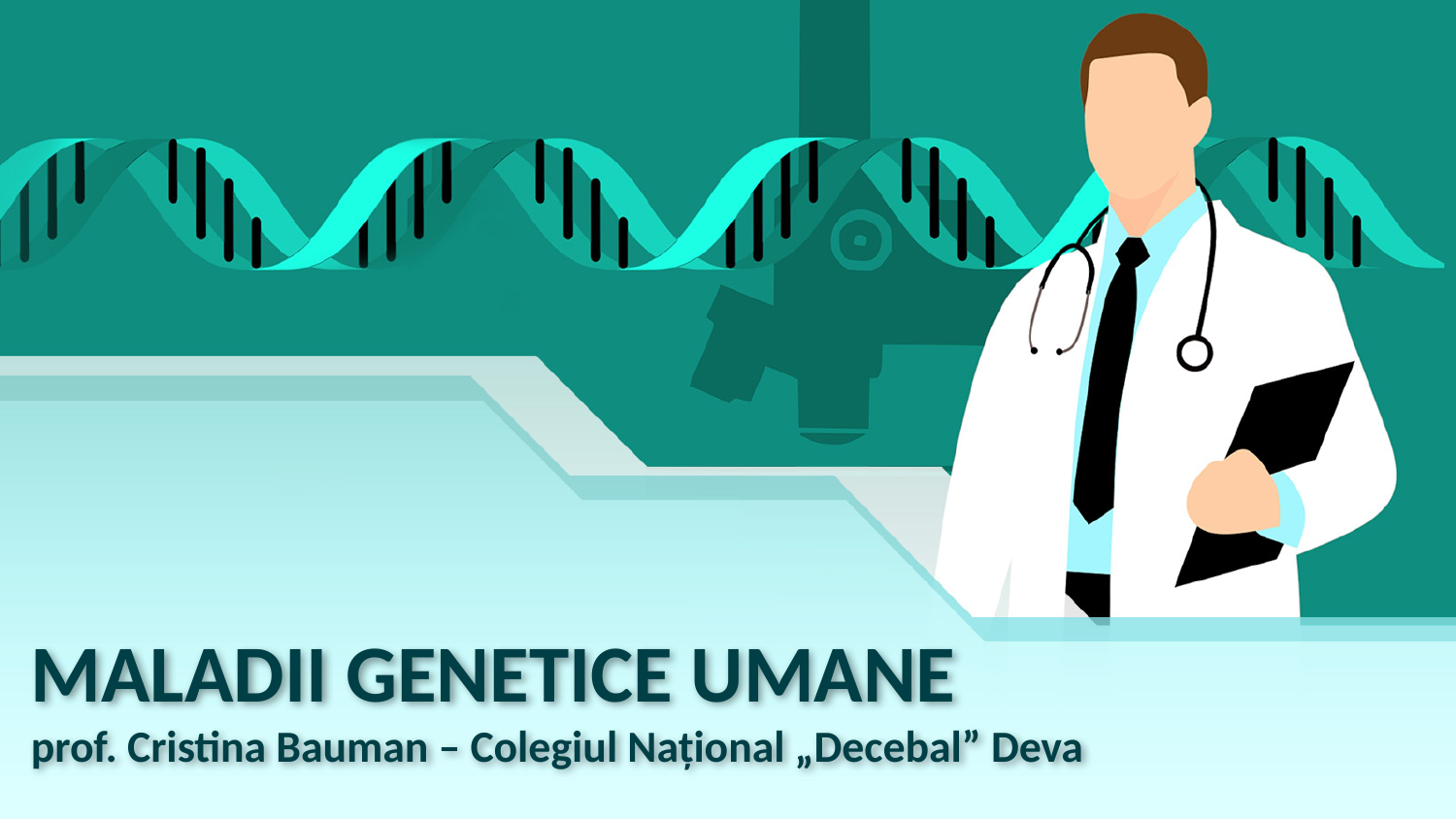

# MALADII GENETICE UMANE prof. Cristina Bauman – Colegiul Național „Decebal” Deva